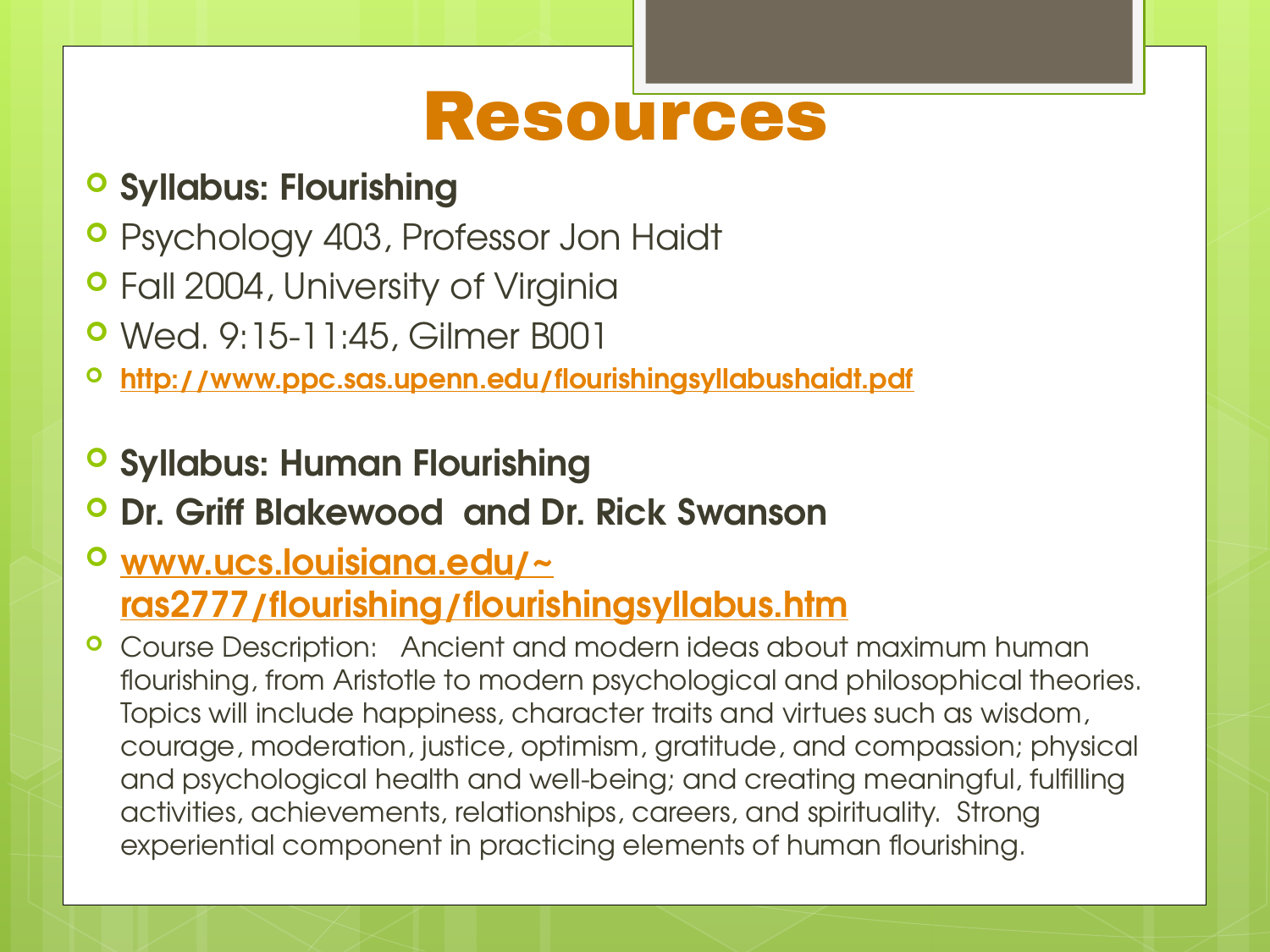

# Resources
Syllabus: Flourishing
Psychology 403, Professor Jon Haidt
Fall 2004, University of Virginia
Wed. 9:15-11:45, Gilmer B001
http://www.ppc.sas.upenn.edu/flourishingsyllabushaidt.pdf

Syllabus: Human Flourishing
Dr. Griff Blakewood  and Dr. Rick Swanson
www.ucs.louisiana.edu/~ras2777/flourishing/flourishingsyllabus.htm
Course Description:   Ancient and modern ideas about maximum human flourishing, from Aristotle to modern psychological and philosophical theories.  Topics will include happiness, character traits and virtues such as wisdom, courage, moderation, justice, optimism, gratitude, and compassion; physical and psychological health and well-being; and creating meaningful, fulfilling activities, achievements, relationships, careers, and spirituality.  Strong experiential component in practicing elements of human flourishing.